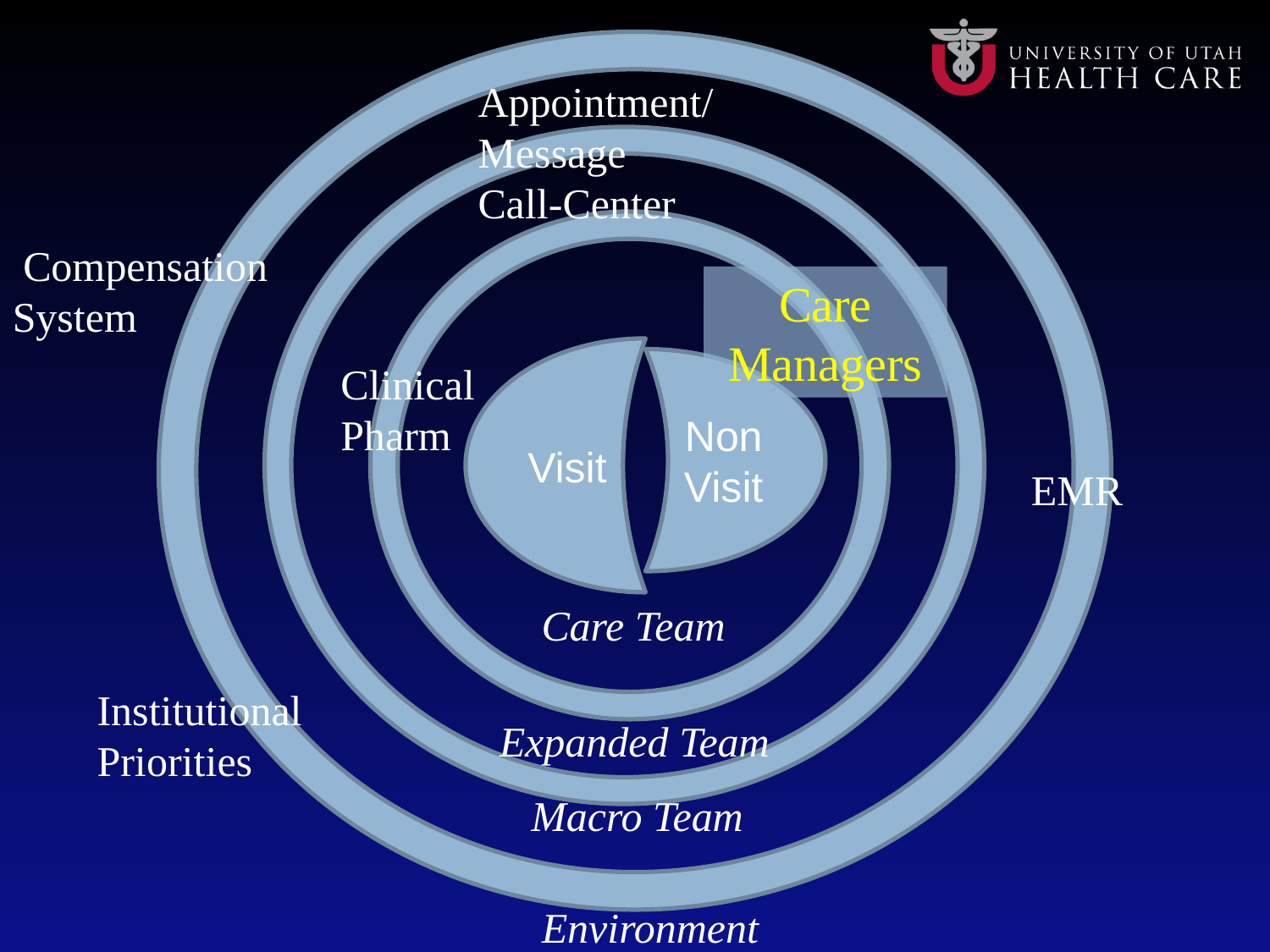

Appointment/
Message
Call-Center

 Compensation System
Care Managers
Visit
NonVisit
Clinical
Pharm
EMR
Care Team
Institutional
Priorities
Expanded Team
Macro Team
Environment